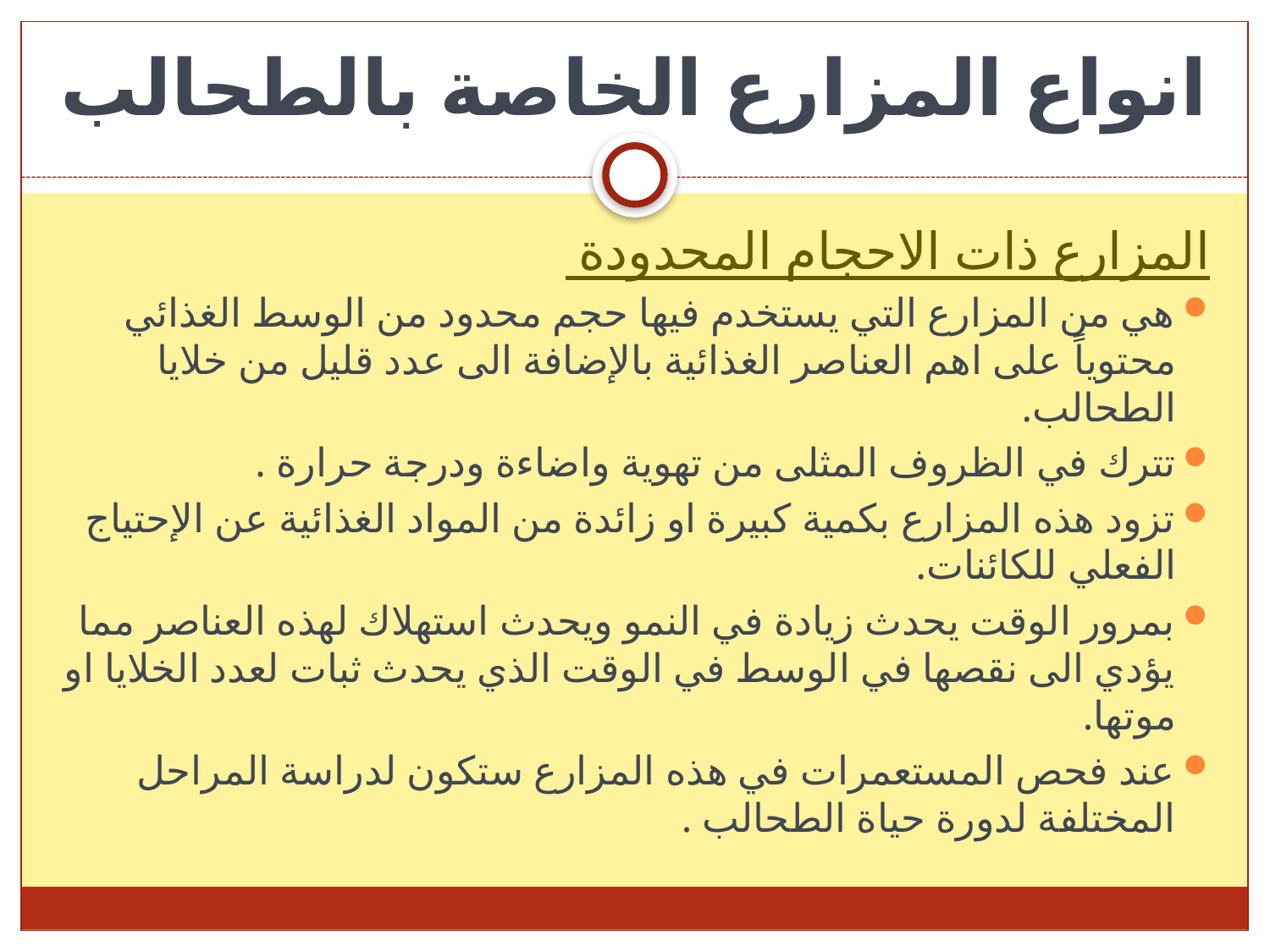

# انواع المزارع الخاصة بالطحالب
المزارع ذات الاحجام المحدودة
هي من المزارع التي يستخدم فيها حجم محدود من الوسط الغذائي محتوياً على اهم العناصر الغذائية بالإضافة الى عدد قليل من خلايا الطحالب.
تترك في الظروف المثلى من تهوية واضاءة ودرجة حرارة .
تزود هذه المزارع بكمية كبيرة او زائدة من المواد الغذائية عن الإحتياج الفعلي للكائنات.
بمرور الوقت يحدث زيادة في النمو ويحدث استهلاك لهذه العناصر مما يؤدي الى نقصها في الوسط في الوقت الذي يحدث ثبات لعدد الخلايا او موتها.
عند فحص المستعمرات في هذه المزارع ستكون لدراسة المراحل المختلفة لدورة حياة الطحالب .